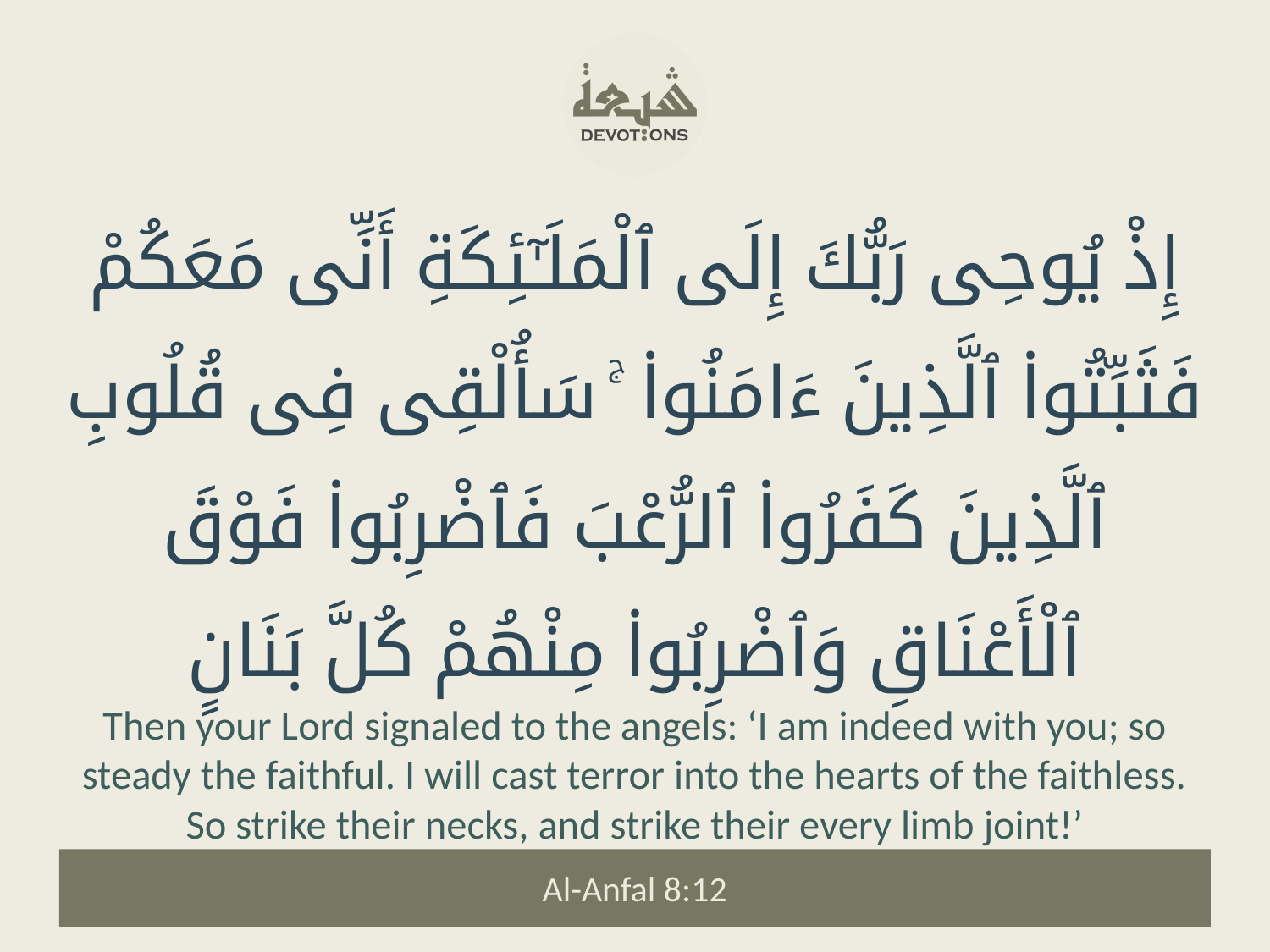

إِذْ يُوحِى رَبُّكَ إِلَى ٱلْمَلَـٰٓئِكَةِ أَنِّى مَعَكُمْ فَثَبِّتُوا۟ ٱلَّذِينَ ءَامَنُوا۟ ۚ سَأُلْقِى فِى قُلُوبِ ٱلَّذِينَ كَفَرُوا۟ ٱلرُّعْبَ فَٱضْرِبُوا۟ فَوْقَ ٱلْأَعْنَاقِ وَٱضْرِبُوا۟ مِنْهُمْ كُلَّ بَنَانٍ
Then your Lord signaled to the angels: ‘I am indeed with you; so steady the faithful. I will cast terror into the hearts of the faithless. So strike their necks, and strike their every limb joint!’
Al-Anfal 8:12